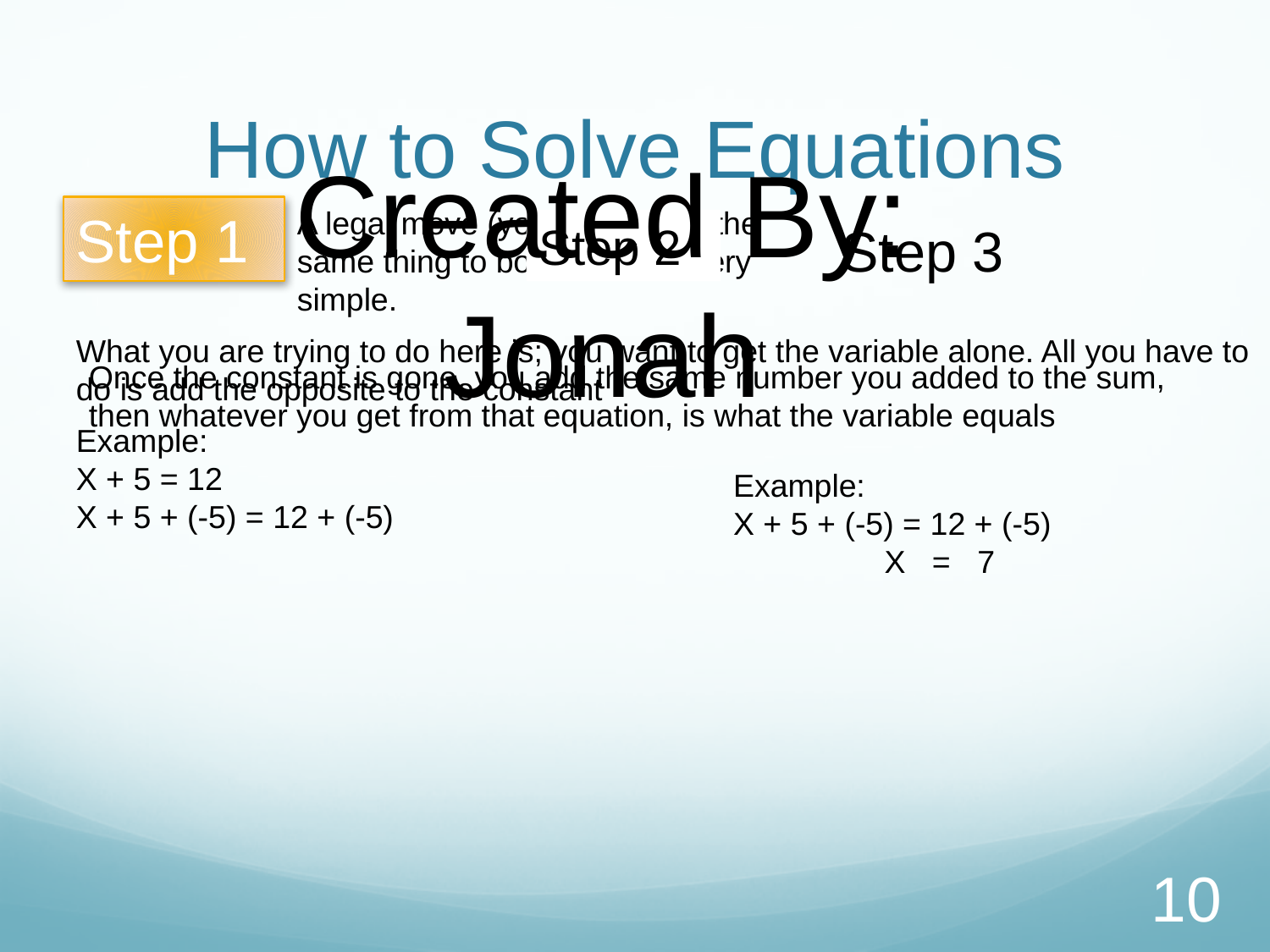

# How to Solve Equations
Created By:
Jonah
Step 1
A legal move (you have to do the same thing to both sides) is very simple.
Step 2
Step 3
What you are trying to do here is; you want to get the variable alone. All you have to do is add the opposite to the constant

Once the constant is gone, you add the same number you added to the sum, then whatever you get from that equation, is what the variable equals
Example:
X + 5 = 12
X + 5 + (-5) = 12 + (-5)
Example:
X + 5 + (-5) = 12 + (-5)
                 X   =   7

10